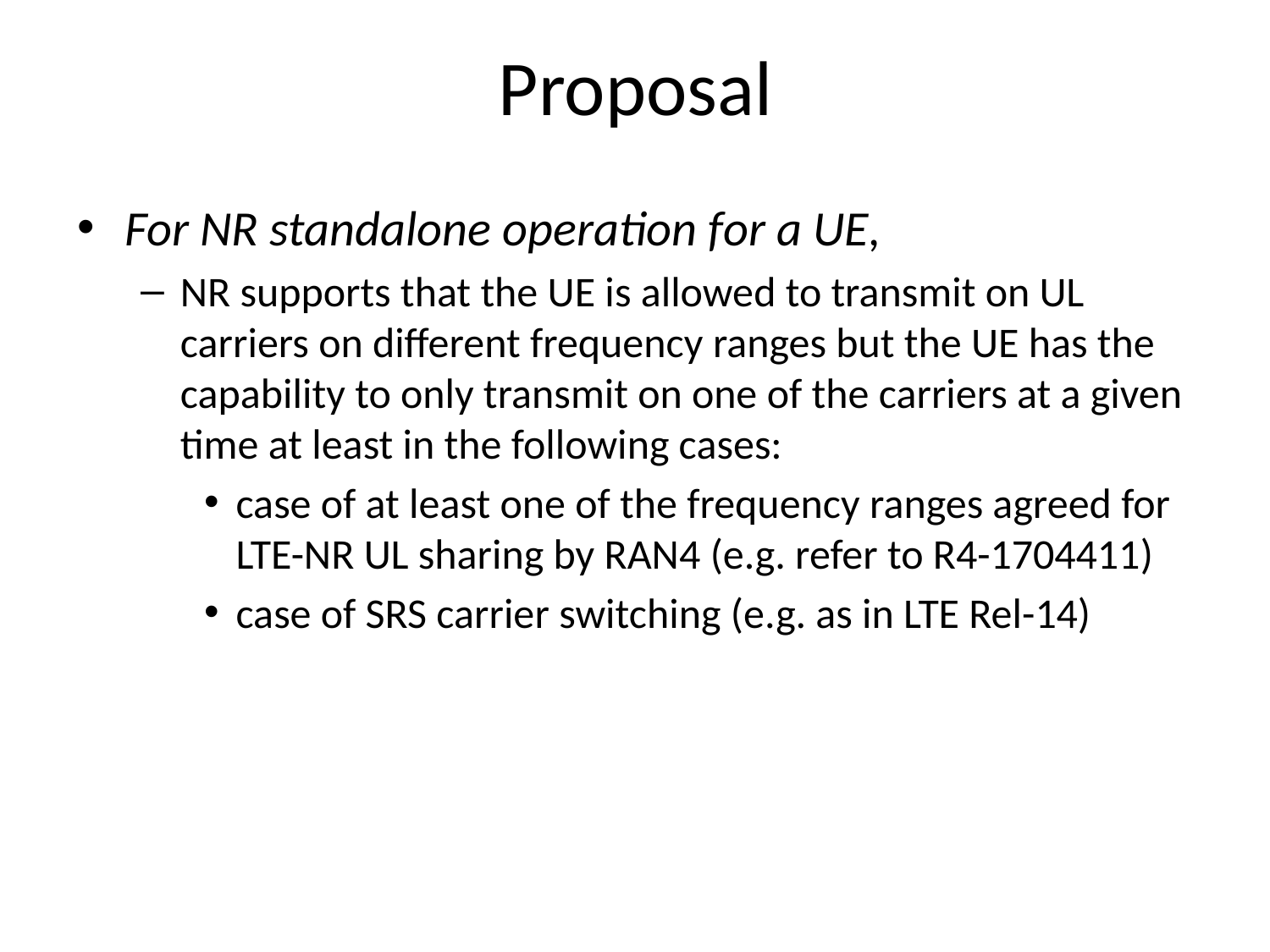

# Proposal
For NR standalone operation for a UE,
NR supports that the UE is allowed to transmit on UL carriers on different frequency ranges but the UE has the capability to only transmit on one of the carriers at a given time at least in the following cases:
case of at least one of the frequency ranges agreed for LTE-NR UL sharing by RAN4 (e.g. refer to R4-1704411)
case of SRS carrier switching (e.g. as in LTE Rel-14)